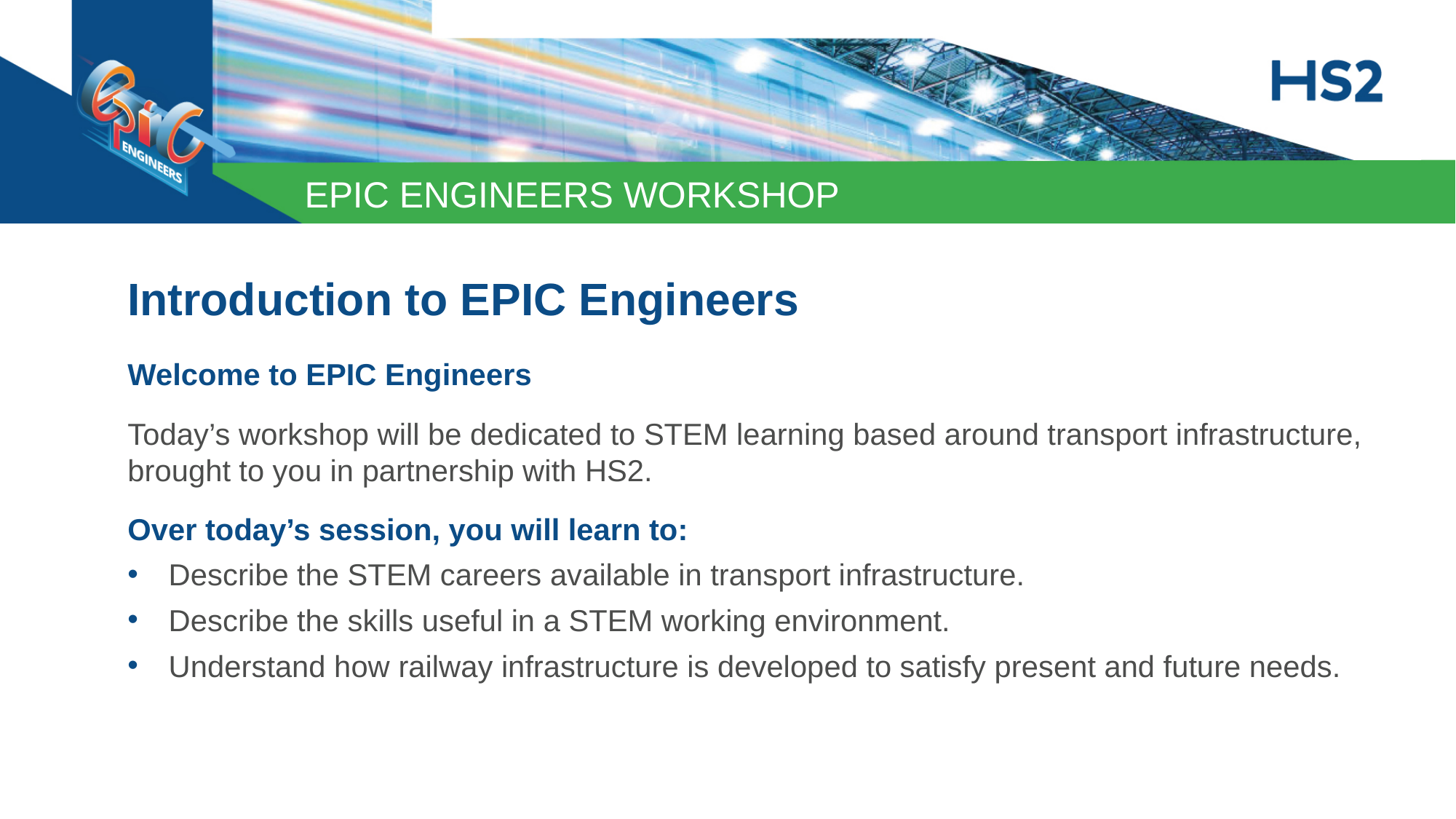

Introduction to EPIC Engineers
Welcome to EPIC Engineers
Today’s workshop will be dedicated to STEM learning based around transport infrastructure, brought to you in partnership with HS2.
Over today’s session, you will learn to:
Describe the STEM careers available in transport infrastructure.
Describe the skills useful in a STEM working environment.
Understand how railway infrastructure is developed to satisfy present and future needs.